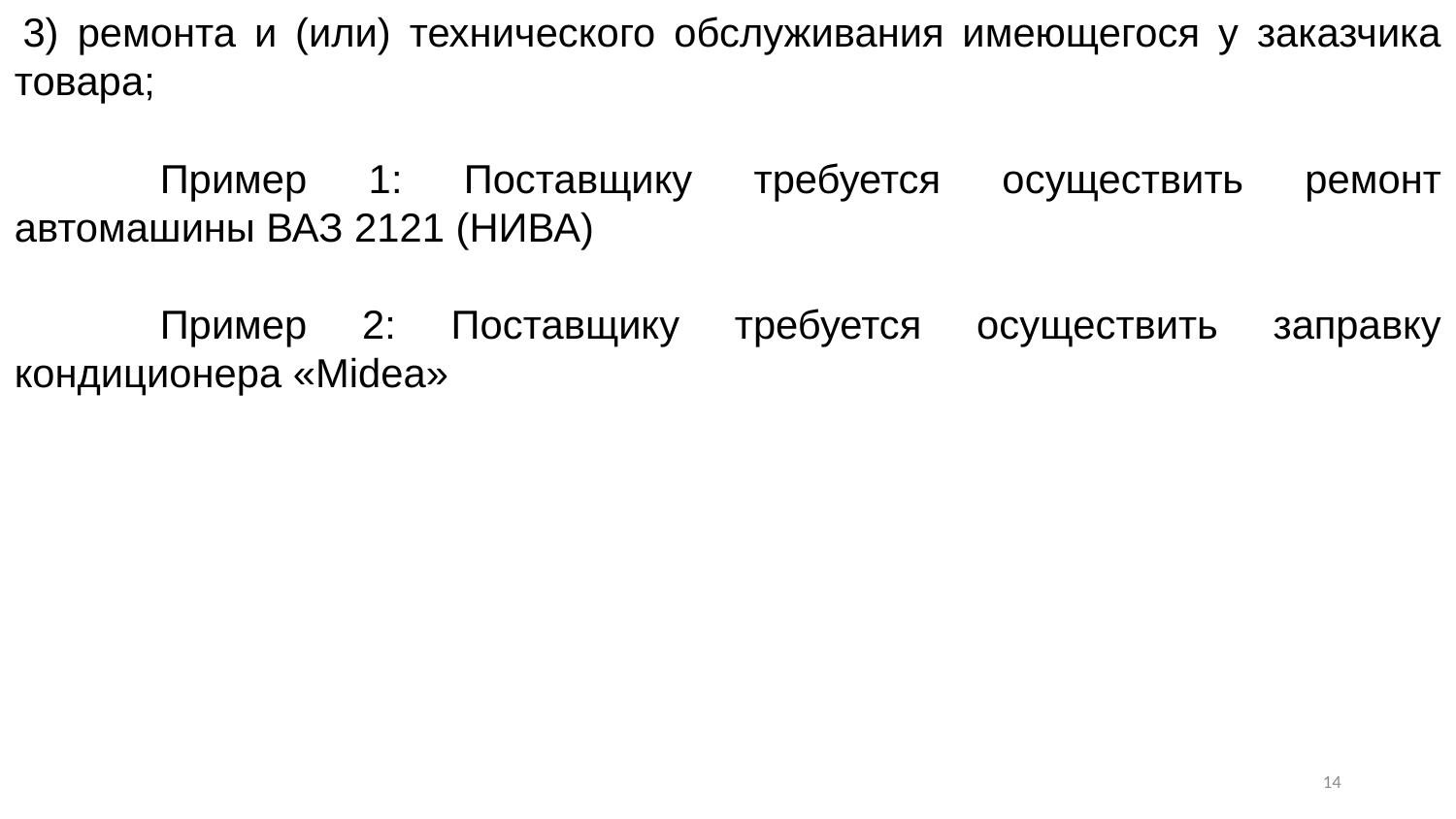

3) ремонта и (или) технического обслуживания имеющегося у заказчика товара;

	Пример 1: Поставщику требуется осуществить ремонт автомашины ВАЗ 2121 (НИВА)

	Пример 2: Поставщику требуется осуществить заправку кондиционера «Midea»

14